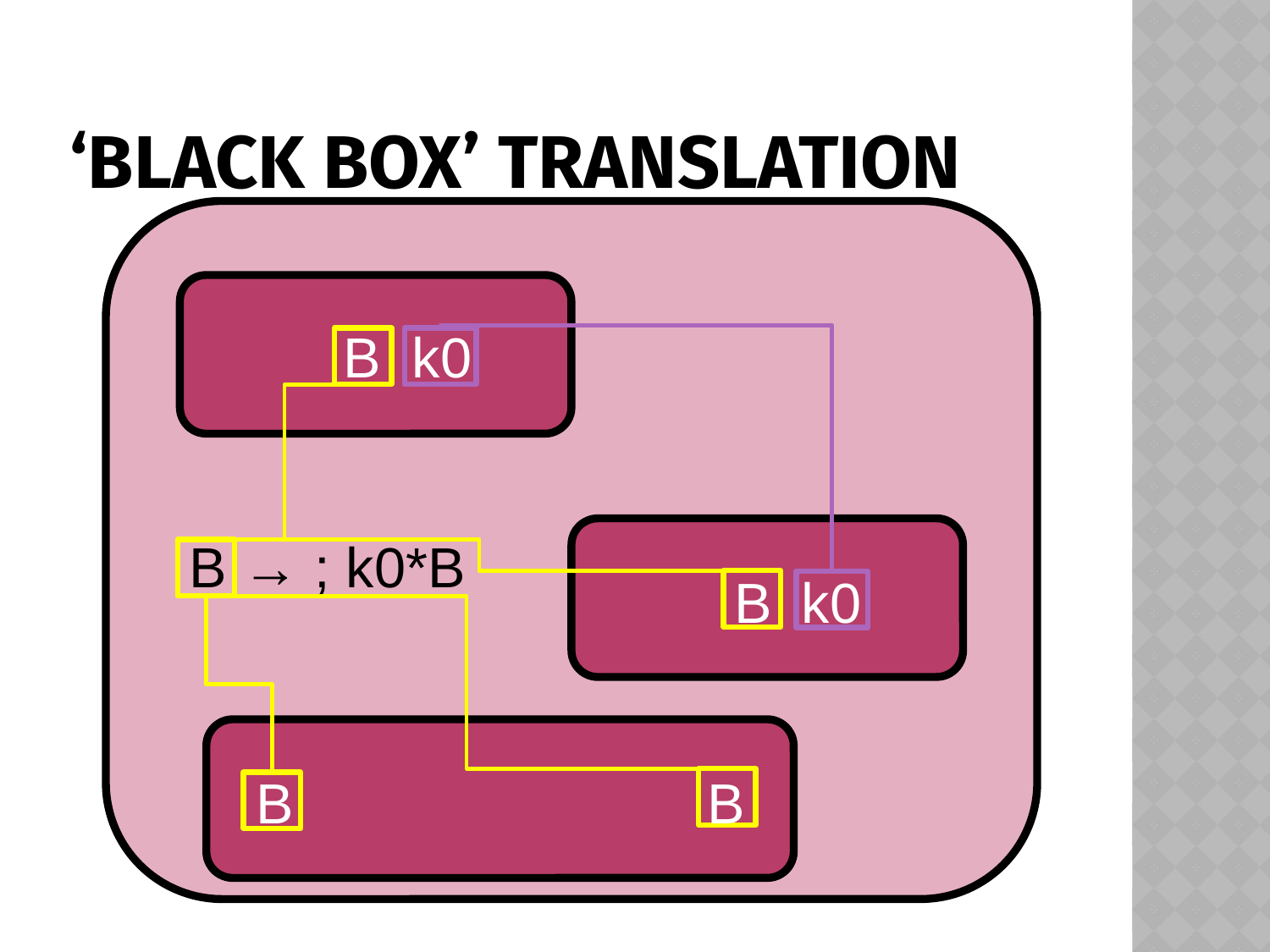

# ‘Black Box’ Translation

B
k0

k0

B → ; k0*B
B

B
B